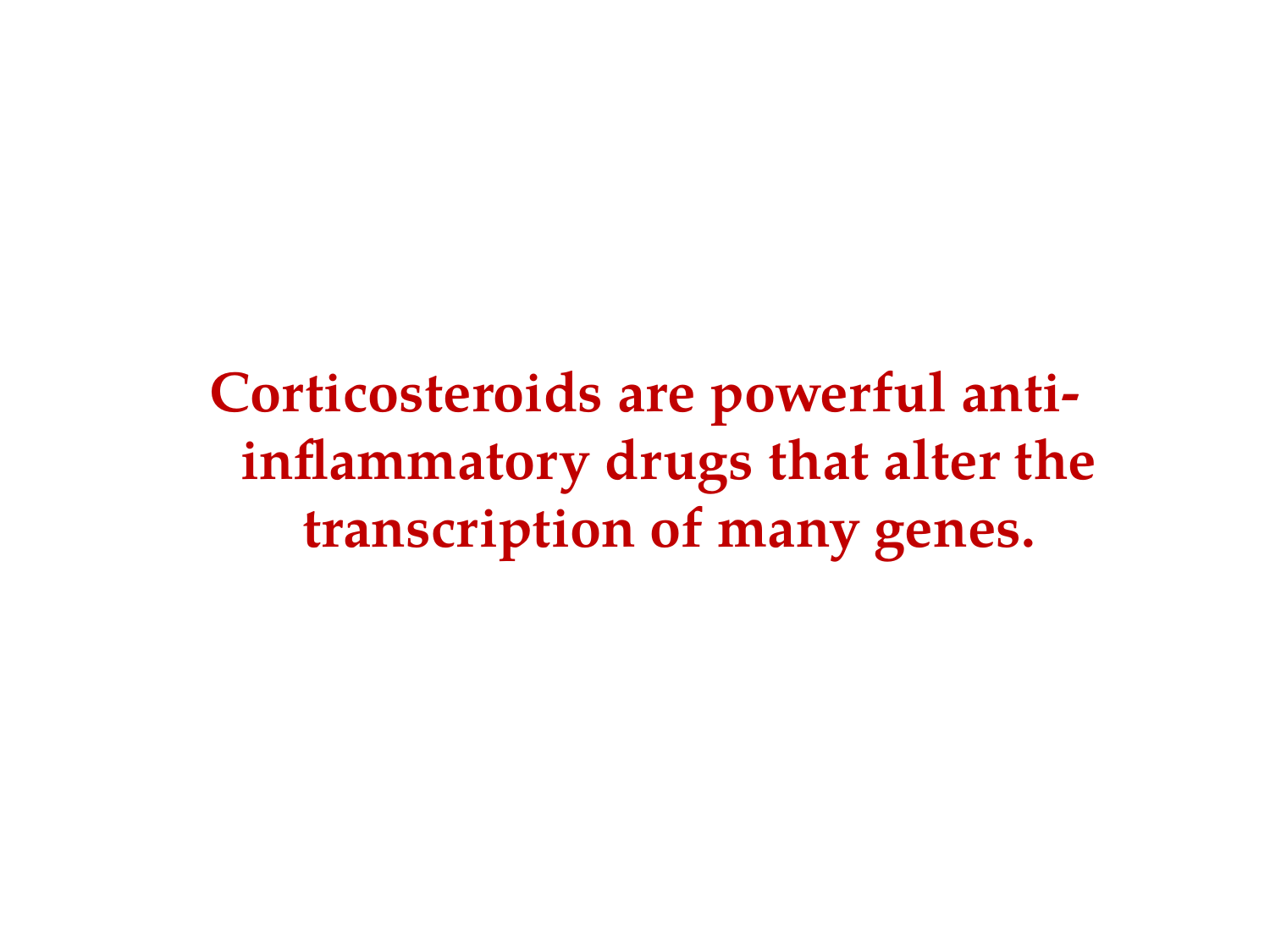

Corticosteroids are powerful anti-inflammatory drugs that alter the transcription of many genes.